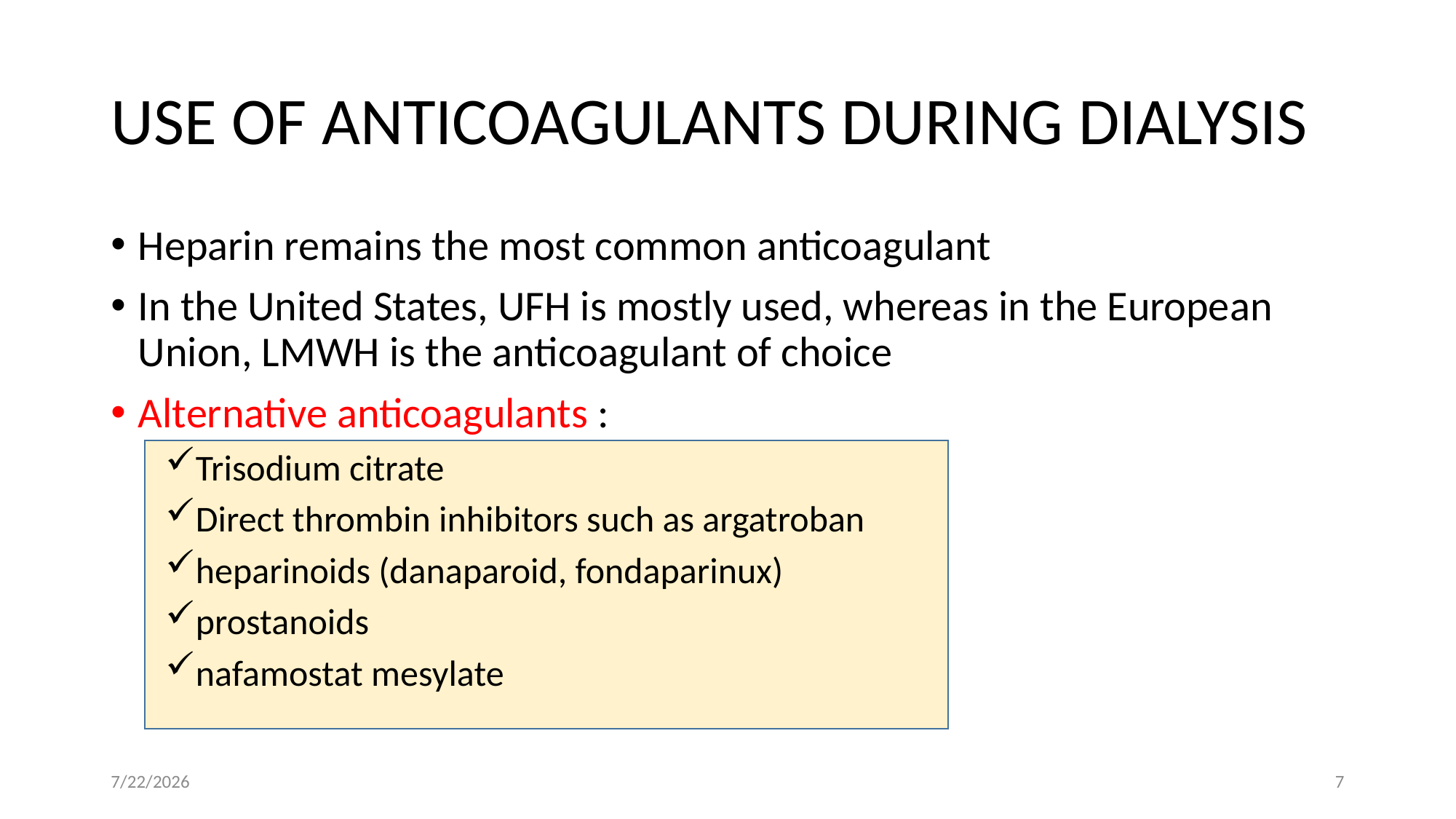

# USE OF ANTICOAGULANTS DURING DIALYSIS
Heparin remains the most common anticoagulant
In the United States, UFH is mostly used, whereas in the European Union, LMWH is the anticoagulant of choice
Alternative anticoagulants :
Trisodium citrate
Direct thrombin inhibitors such as argatroban
heparinoids (danaparoid, fondaparinux)
prostanoids
nafamostat mesylate

7/22/2026
7